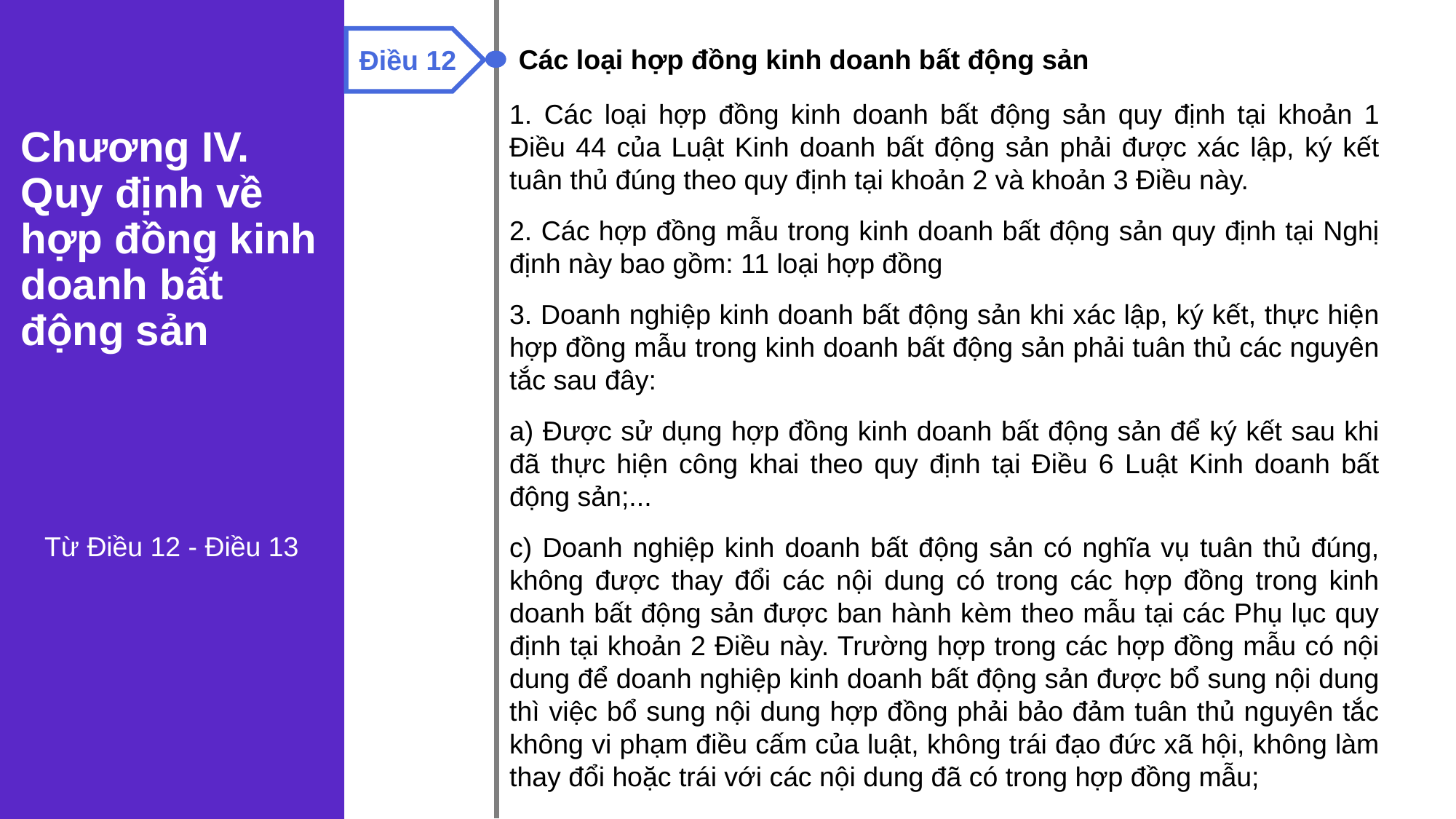

Điều 12

Các loại hợp đồng kinh doanh bất động sản
1. Các loại hợp đồng kinh doanh bất động sản quy định tại khoản 1 Điều 44 của Luật Kinh doanh bất động sản phải được xác lập, ký kết tuân thủ đúng theo quy định tại khoản 2 và khoản 3 Điều này.
2. Các hợp đồng mẫu trong kinh doanh bất động sản quy định tại Nghị định này bao gồm: 11 loại hợp đồng
3. Doanh nghiệp kinh doanh bất động sản khi xác lập, ký kết, thực hiện hợp đồng mẫu trong kinh doanh bất động sản phải tuân thủ các nguyên tắc sau đây:
a) Được sử dụng hợp đồng kinh doanh bất động sản để ký kết sau khi đã thực hiện công khai theo quy định tại Điều 6 Luật Kinh doanh bất động sản;...
c) Doanh nghiệp kinh doanh bất động sản có nghĩa vụ tuân thủ đúng, không được thay đổi các nội dung có trong các hợp đồng trong kinh doanh bất động sản được ban hành kèm theo mẫu tại các Phụ lục quy định tại khoản 2 Điều này. Trường hợp trong các hợp đồng mẫu có nội dung để doanh nghiệp kinh doanh bất động sản được bổ sung nội dung thì việc bổ sung nội dung hợp đồng phải bảo đảm tuân thủ nguyên tắc không vi phạm điều cấm của luật, không trái đạo đức xã hội, không làm thay đổi hoặc trái với các nội dung đã có trong hợp đồng mẫu;
Chương IV. Quy định về hợp đồng kinh doanh bất động sản
Từ Điều 12 - Điều 13